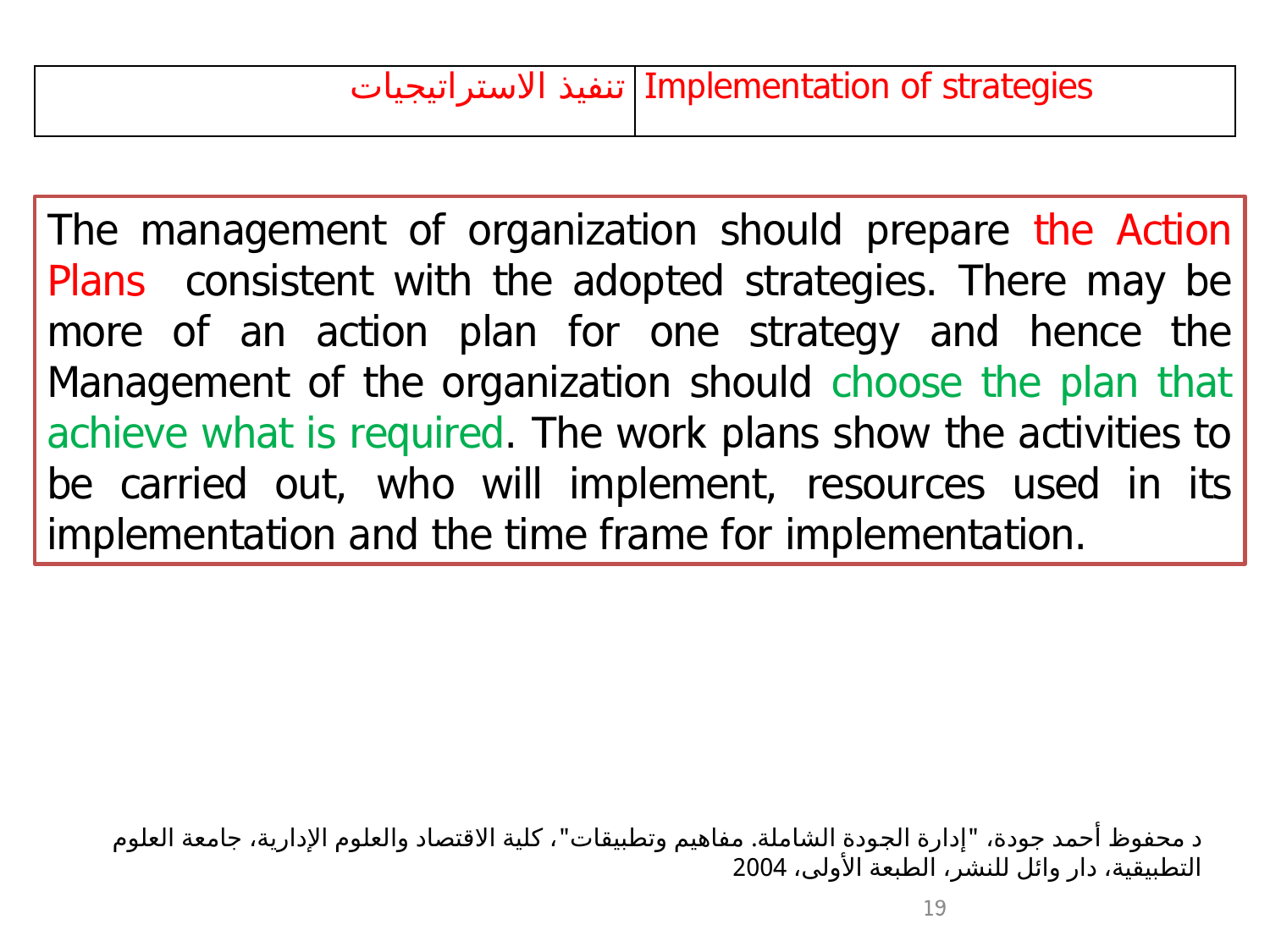

| تنفيذ الاستراتيجيات | Implementation of strategies |
| --- | --- |
The management of organization should prepare the Action Plans  consistent with the adopted strategies. There may be more of an action plan for one strategy and hence the Management of the organization should choose the plan that achieve what is required. The work plans show the activities to be carried out, who will implement, resources used in its implementation and the time frame for implementation.
د محفوظ أحمد جودة، "إدارة الجودة الشاملة. مفاهيم وتطبيقات"، كلية الاقتصاد والعلوم الإدارية، جامعة العلوم التطبيقية، دار وائل للنشر، الطبعة الأولى، 2004
19